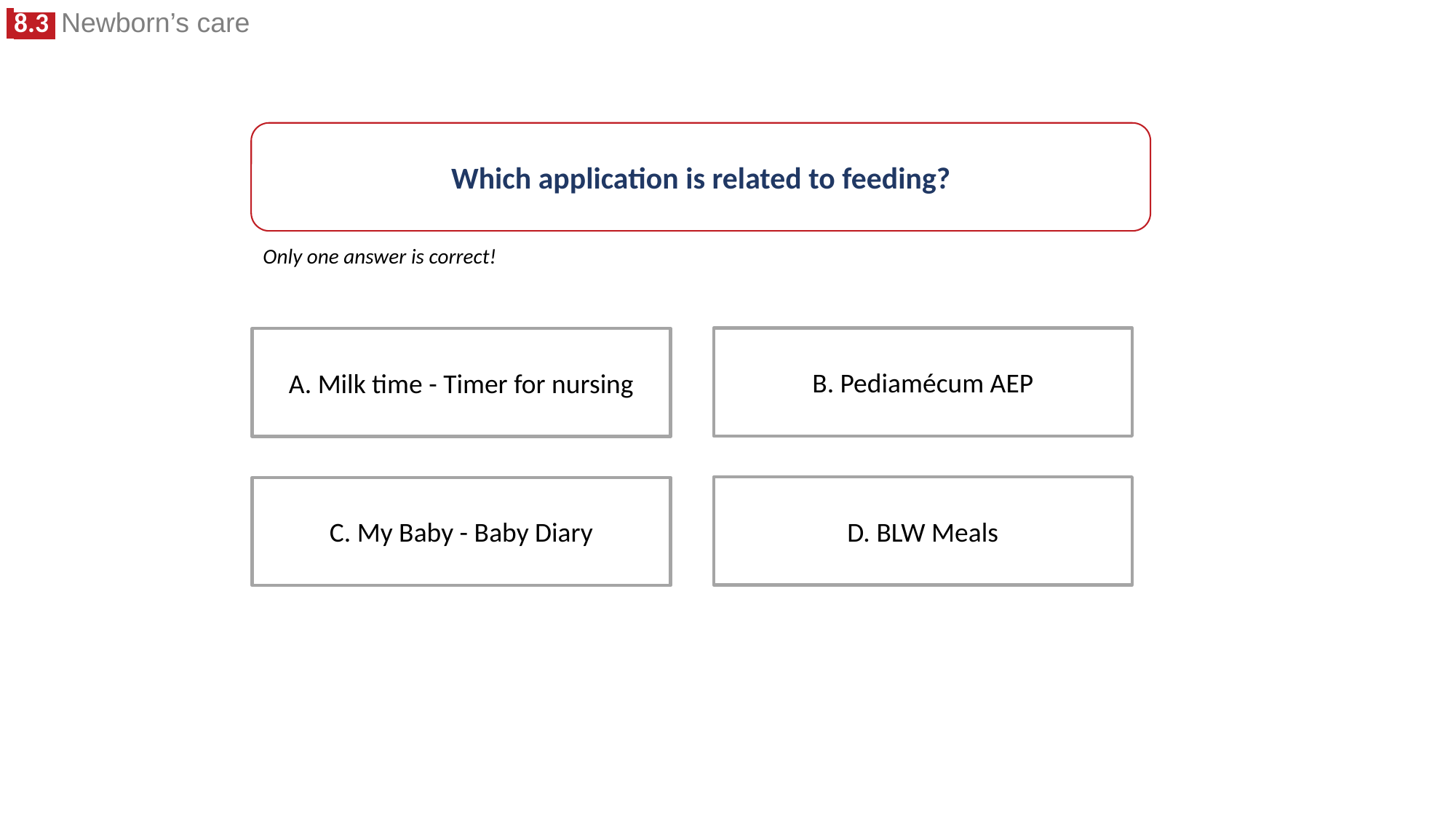

Which application is related to feeding?
Only one answer is correct!
B. Pediamécum AEP
A. Milk time - Timer for nursing
D. BLW Meals
C. My Baby - Baby Diary